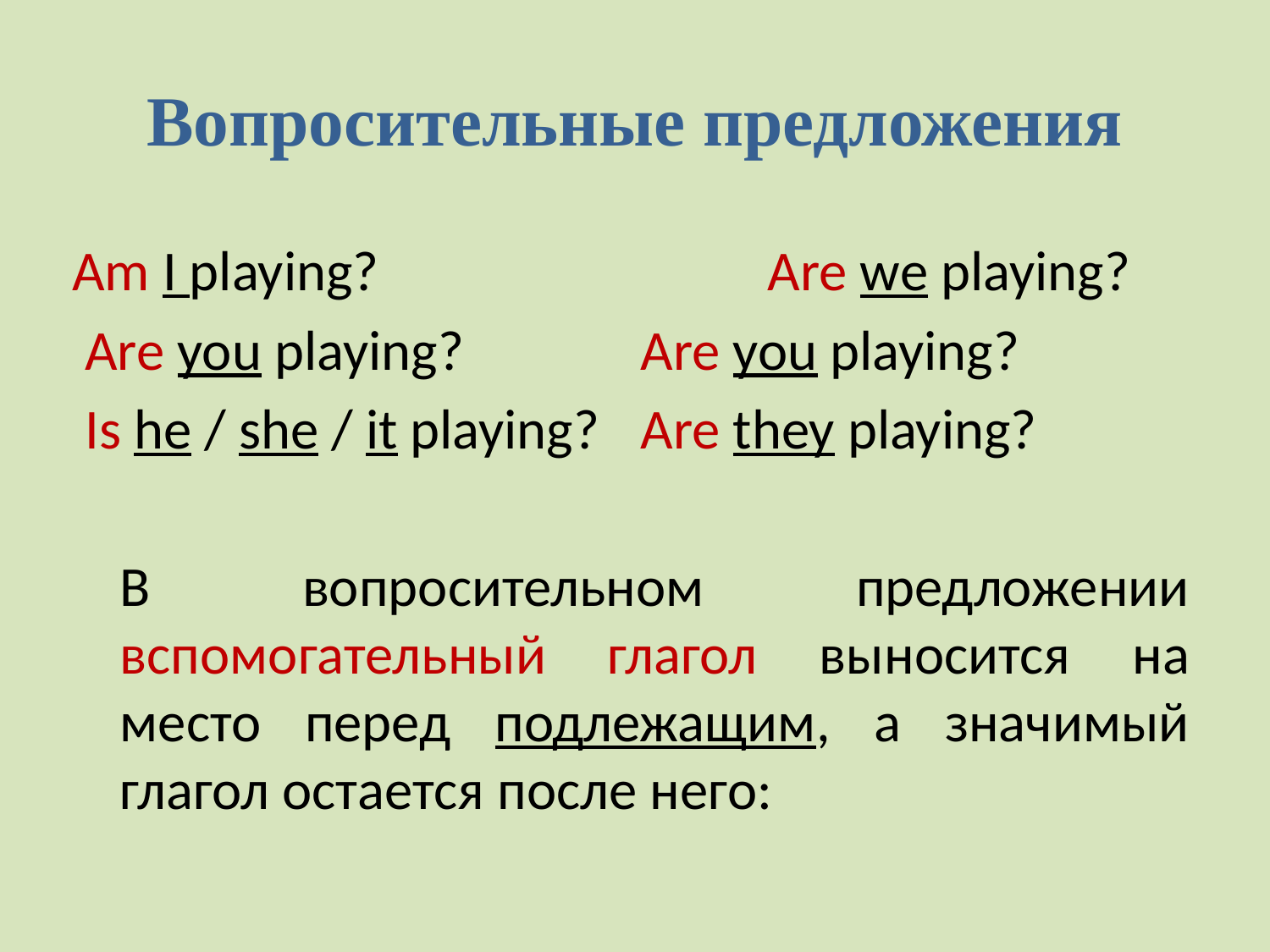

# Вопросительные предложения
Am I playing?			 Are we playing?
 Are you playing?		 Are you playing?
 Is he / she / it playing?	 Are they playing?

	В вопросительном предложении вспомогательный глагол выносится на место перед подлежащим, а значимый глагол остается после него: